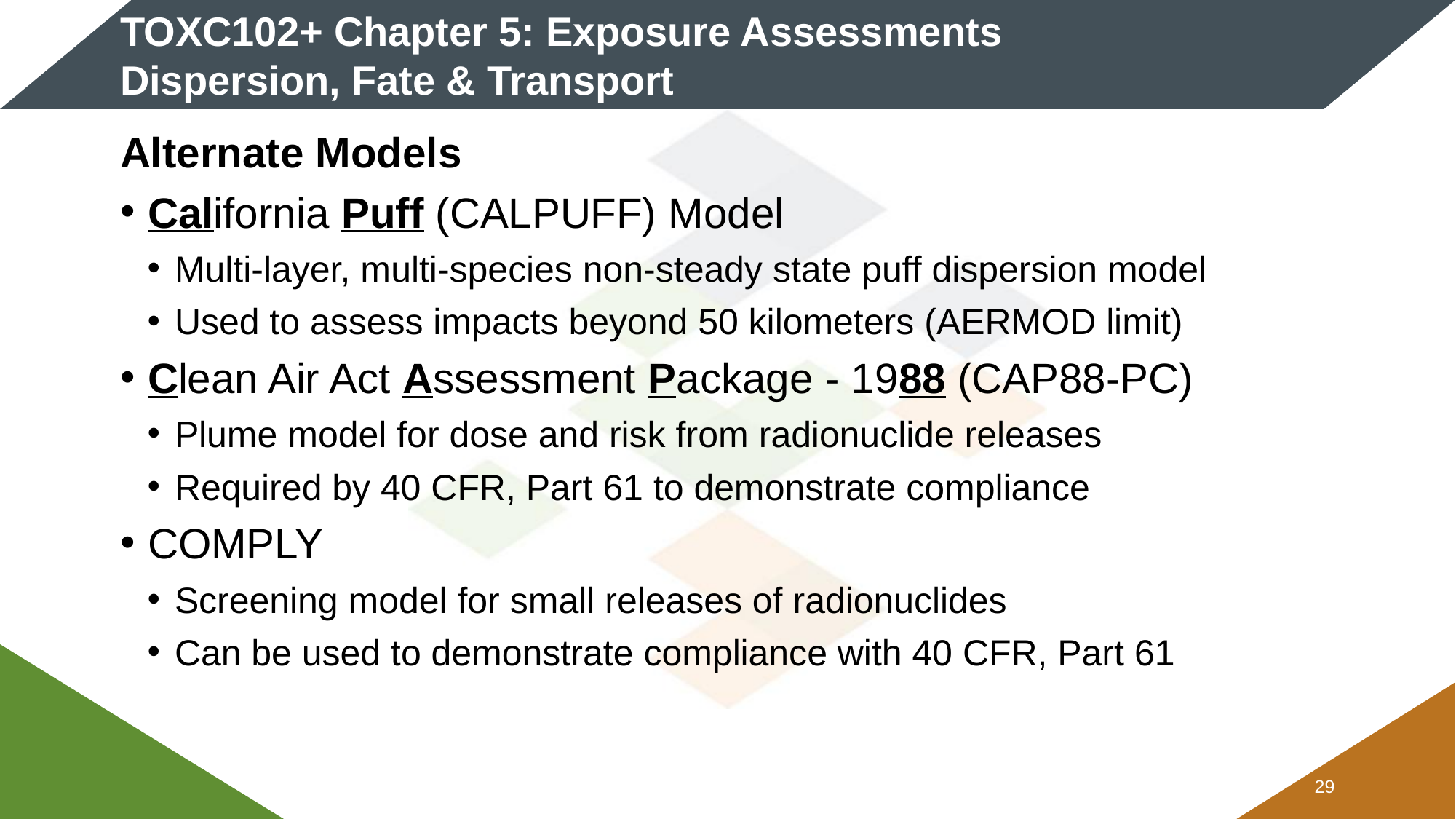

# TOXC102+ Chapter 5: Exposure Assessments Dispersion, Fate & Transport
Alternate Models
California Puff (CALPUFF) Model
Multi-layer, multi-species non-steady state puff dispersion model
Used to assess impacts beyond 50 kilometers (AERMOD limit)
Clean Air Act Assessment Package - 1988 (CAP88-PC)
Plume model for dose and risk from radionuclide releases
Required by 40 CFR, Part 61 to demonstrate compliance
COMPLY
Screening model for small releases of radionuclides
Can be used to demonstrate compliance with 40 CFR, Part 61
29